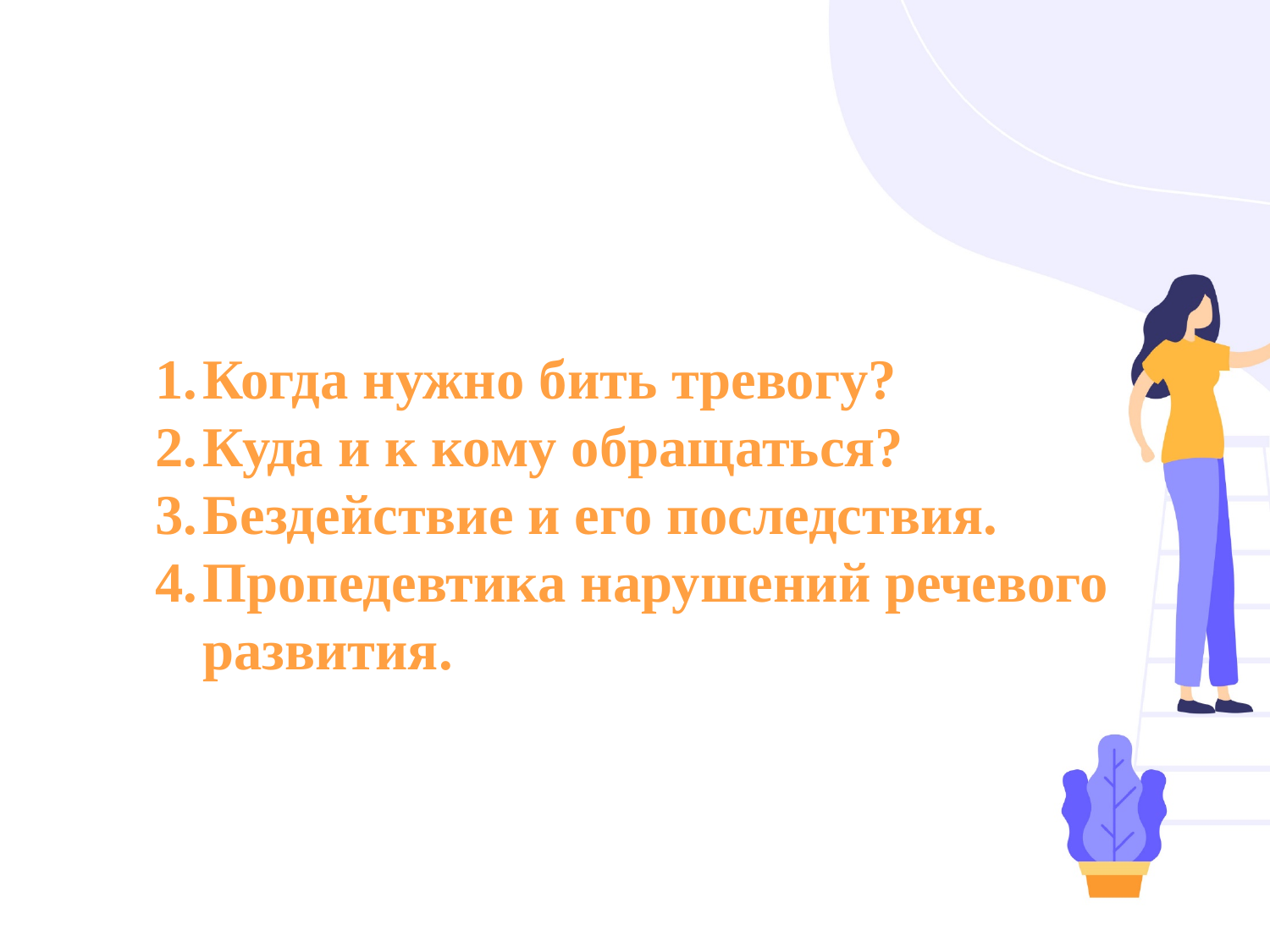

Когда нужно бить тревогу?
Куда и к кому обращаться?
Бездействие и его последствия.
Пропедевтика нарушений речевого развития.